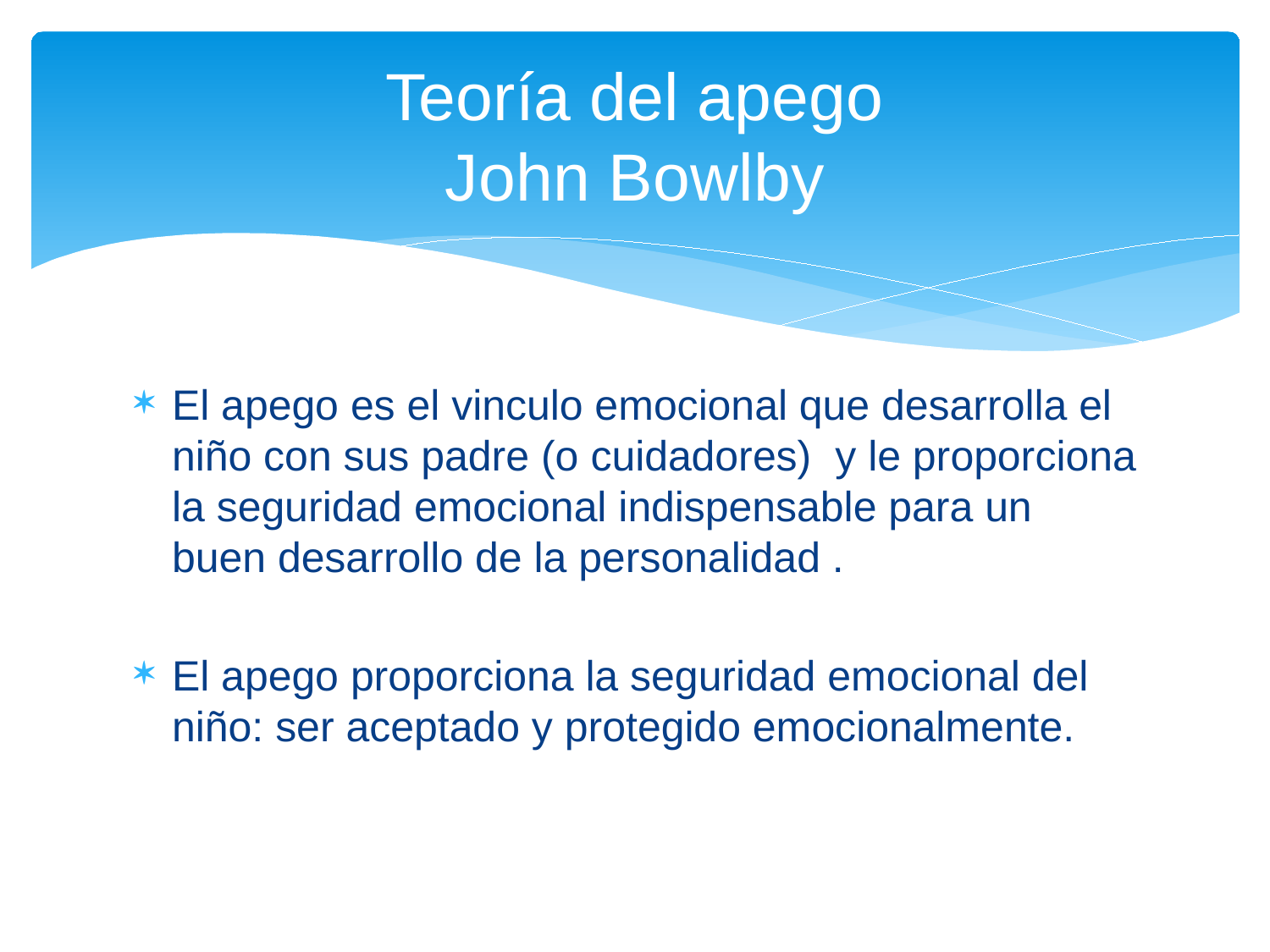

# Teoría del apego John Bowlby
El apego es el vinculo emocional que desarrolla el niño con sus padre (o cuidadores)  y le proporciona la seguridad emocional indispensable para un buen desarrollo de la personalidad .

El apego proporciona la seguridad emocional del niño: ser aceptado y protegido emocionalmente.